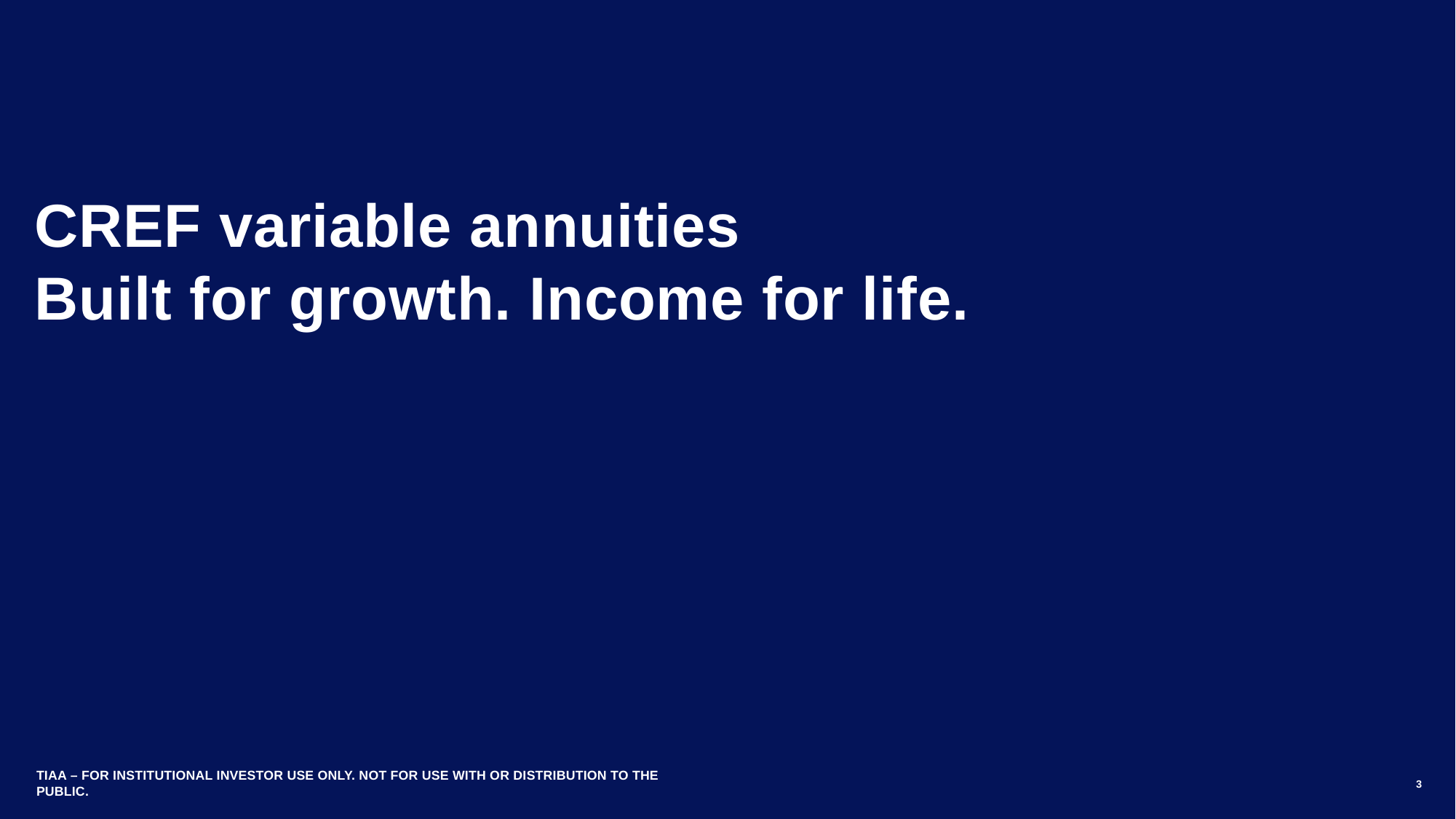

# CREF variable annuities Built for growth. Income for life.
TIAA – FOR Institutional INVESTOR USE ONLY. NOT FOR USE WITH OR DISTRIBUTION TO THE PUBLIC.
3